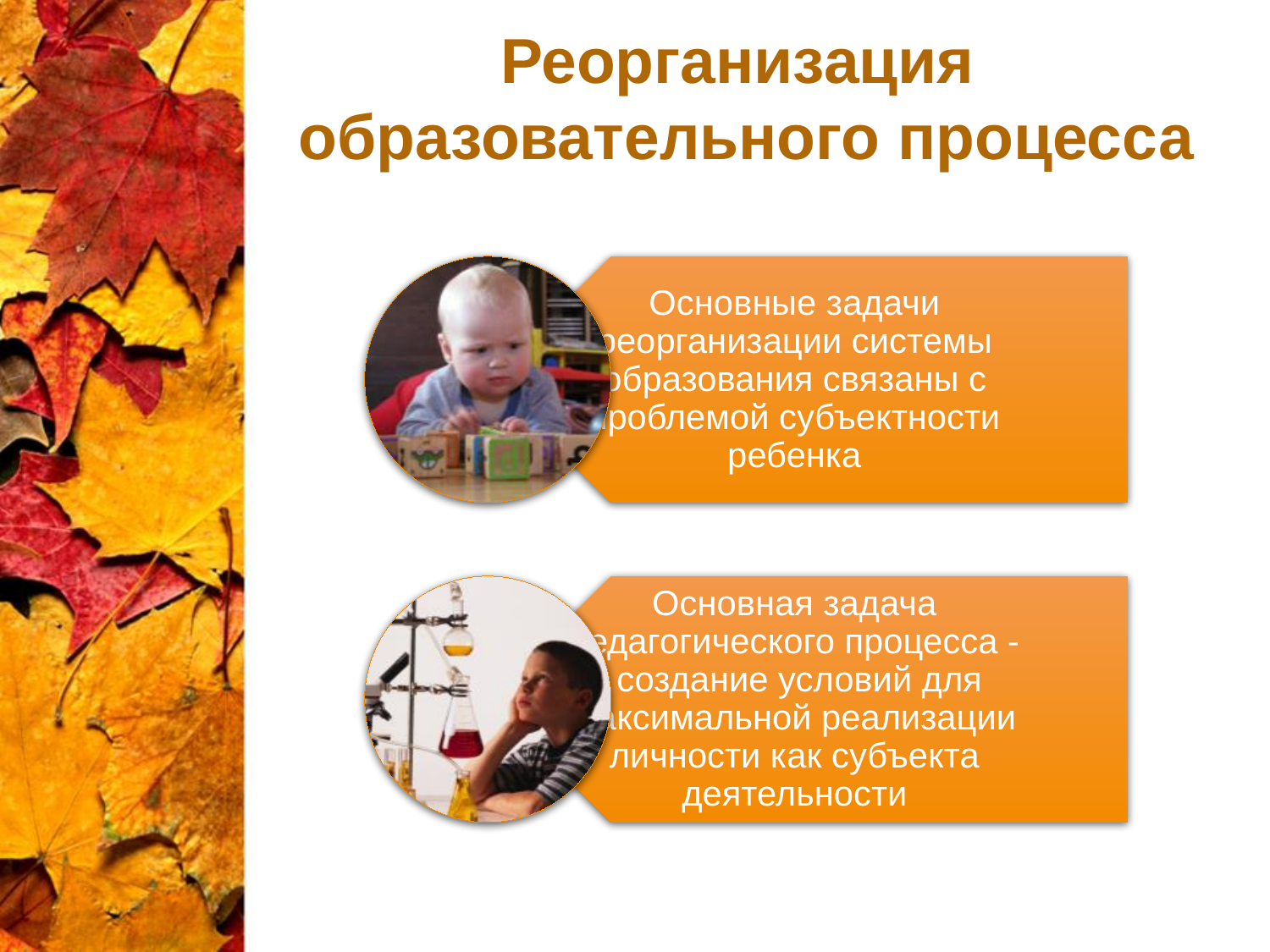

# Реорганизация  образовательного процесса
Основные задачи реорганизации системы образования связаны с проблемой субъектности ребенка
Основная задача педагогического процесса -  создание условий для максимальной реализации личности как субъекта деятельности